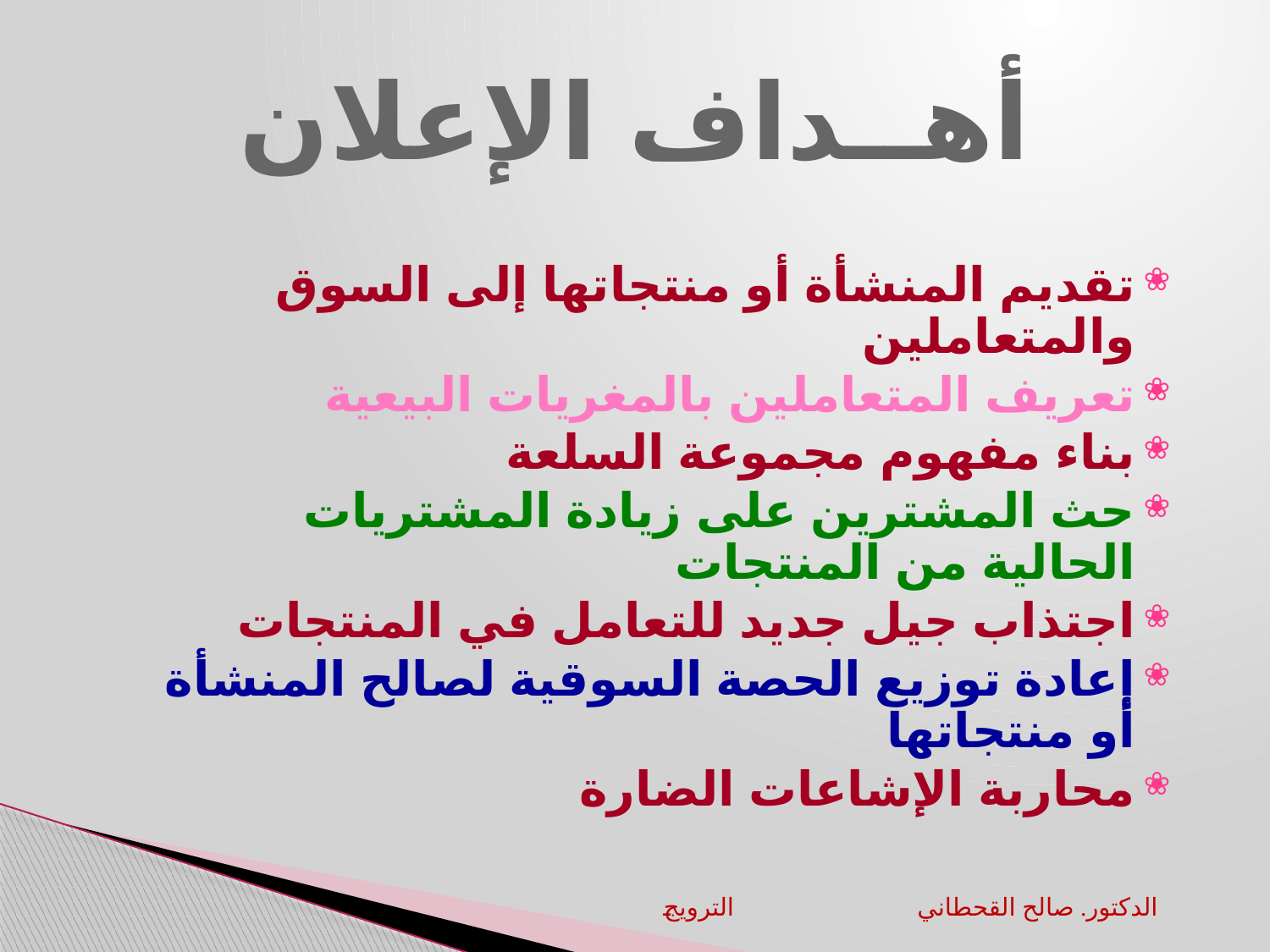

# أهــداف الإعلان
تقديم المنشأة أو منتجاتها إلى السوق والمتعاملين
تعريف المتعاملين بالمغريات البيعية
بناء مفهوم مجموعة السلعة
حث المشترين على زيادة المشتريات الحالية من المنتجات
اجتذاب جيل جديد للتعامل في المنتجات
إعادة توزيع الحصة السوقية لصالح المنشأة أو منتجاتها
محاربة الإشاعات الضارة
الترويج		الدكتور. صالح القحطاني